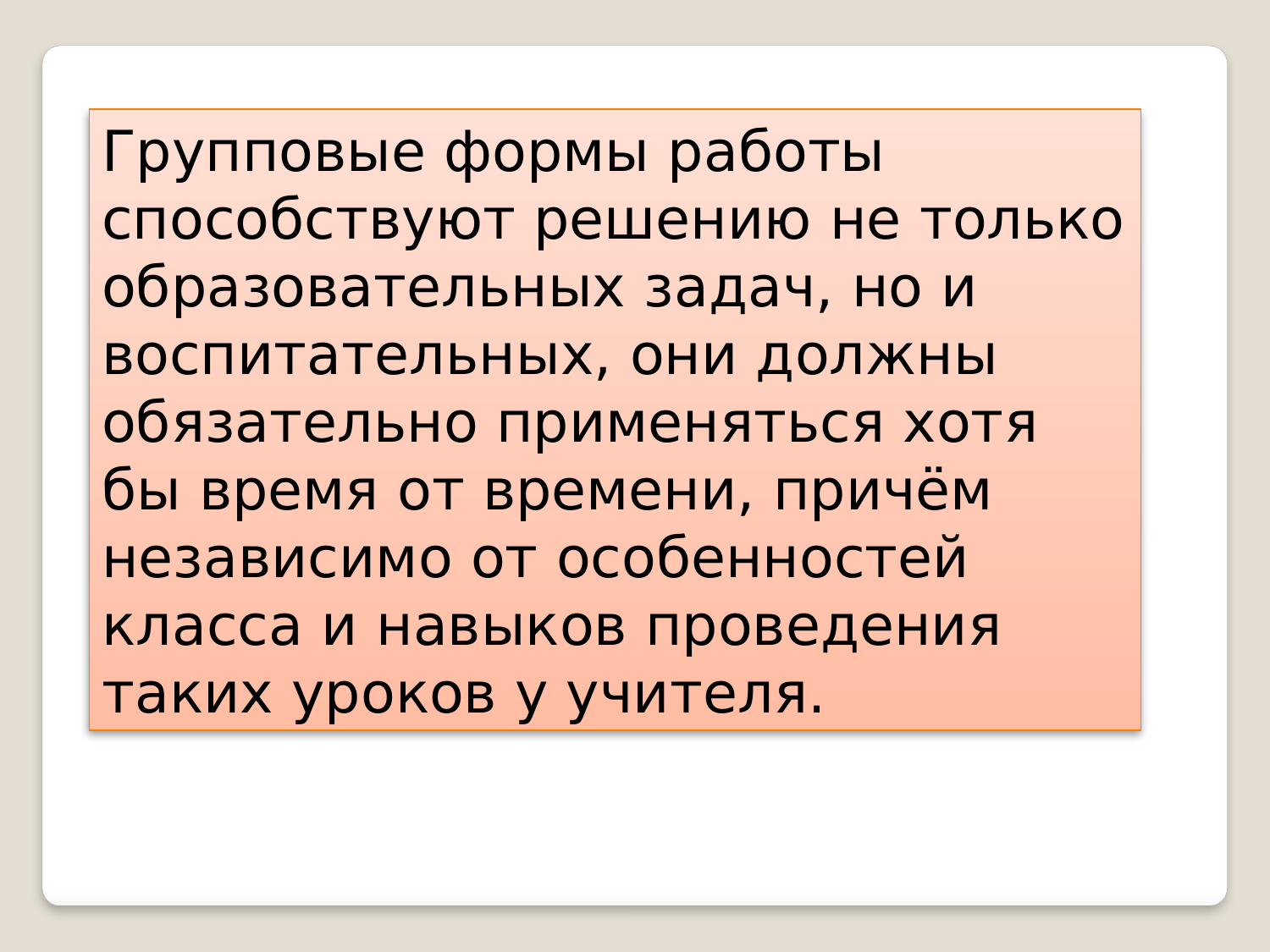

Групповые формы работы способствуют решению не только образовательных задач, но и воспитательных, они должны обязательно применяться хотя бы время от времени, причём независимо от особенностей класса и навыков проведения таких уроков у учителя.